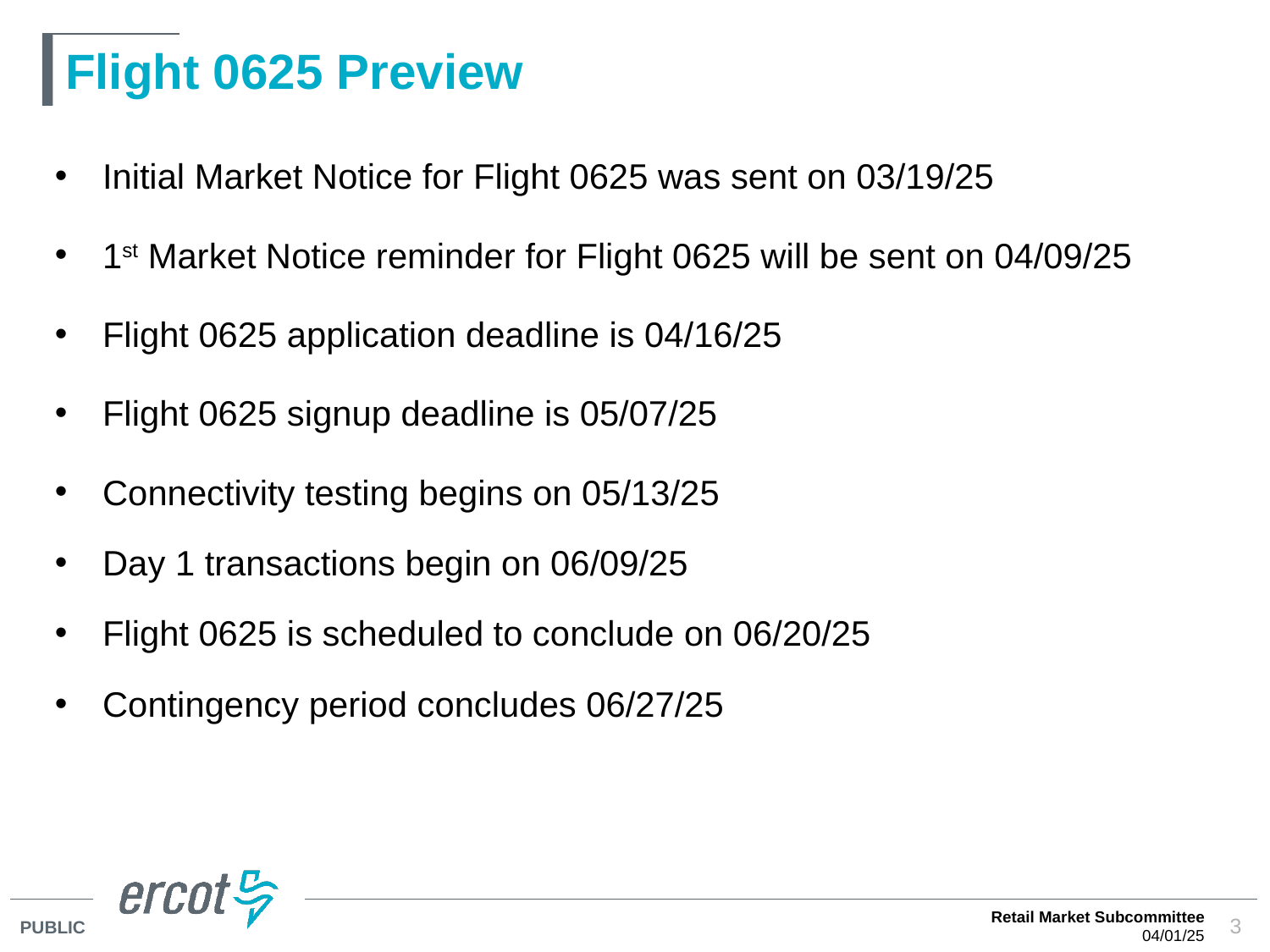

# Flight 0625 Preview
Initial Market Notice for Flight 0625 was sent on 03/19/25
1st Market Notice reminder for Flight 0625 will be sent on 04/09/25
Flight 0625 application deadline is 04/16/25
Flight 0625 signup deadline is 05/07/25
Connectivity testing begins on 05/13/25
Day 1 transactions begin on 06/09/25
Flight 0625 is scheduled to conclude on 06/20/25
Contingency period concludes 06/27/25
Retail Market Subcommittee
04/01/25
3